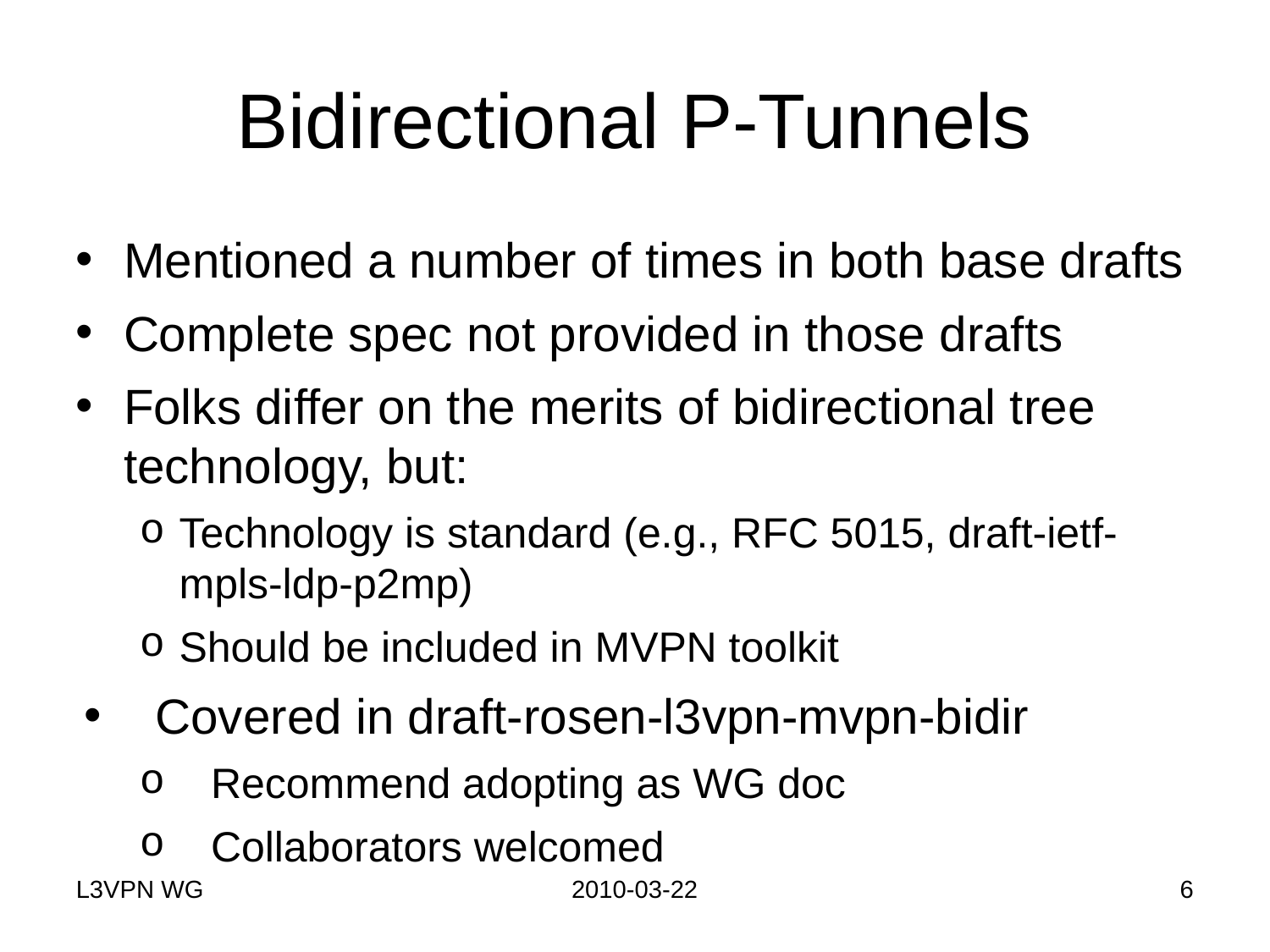

# Bidirectional P-Tunnels
Mentioned a number of times in both base drafts
Complete spec not provided in those drafts
Folks differ on the merits of bidirectional tree technology, but:
Technology is standard (e.g., RFC 5015, draft-ietf-mpls-ldp-p2mp)
Should be included in MVPN toolkit
Covered in draft-rosen-l3vpn-mvpn-bidir
Recommend adopting as WG doc
Collaborators welcomed
L3VPN WG
2010-03-22
6